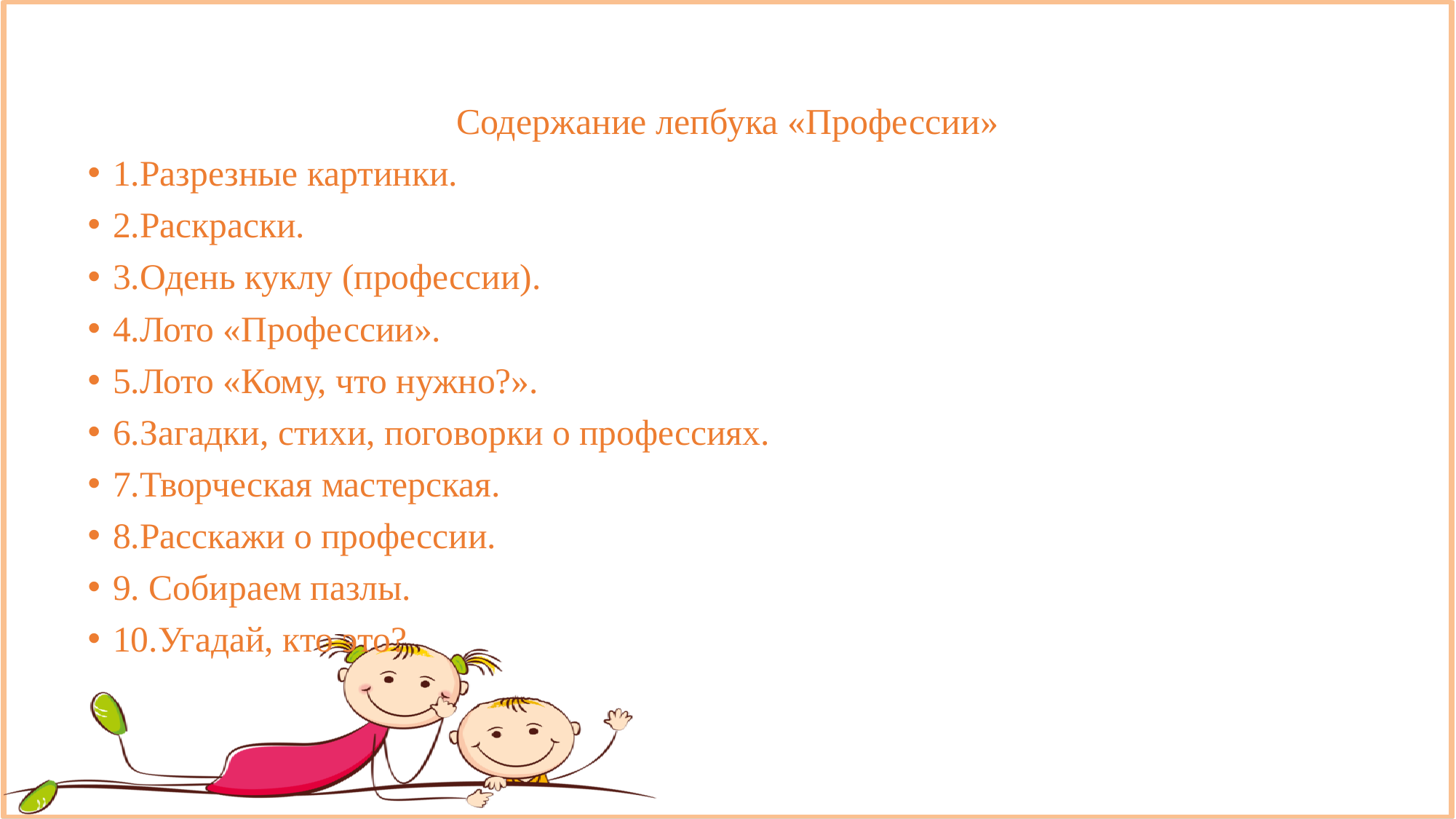

# Содержание лепбука «Профессии»
1.Разрезные картинки.
2.Раскраски.
3.Одень куклу (профессии).
4.Лото «Профессии».
5.Лото «Кому, что нужно?».
6.Загадки, стихи, поговорки о профессиях.
7.Творческая мастерская.
8.Расскажи о профессии.
9. Собираем пазлы.
10.Угадай, кто это?